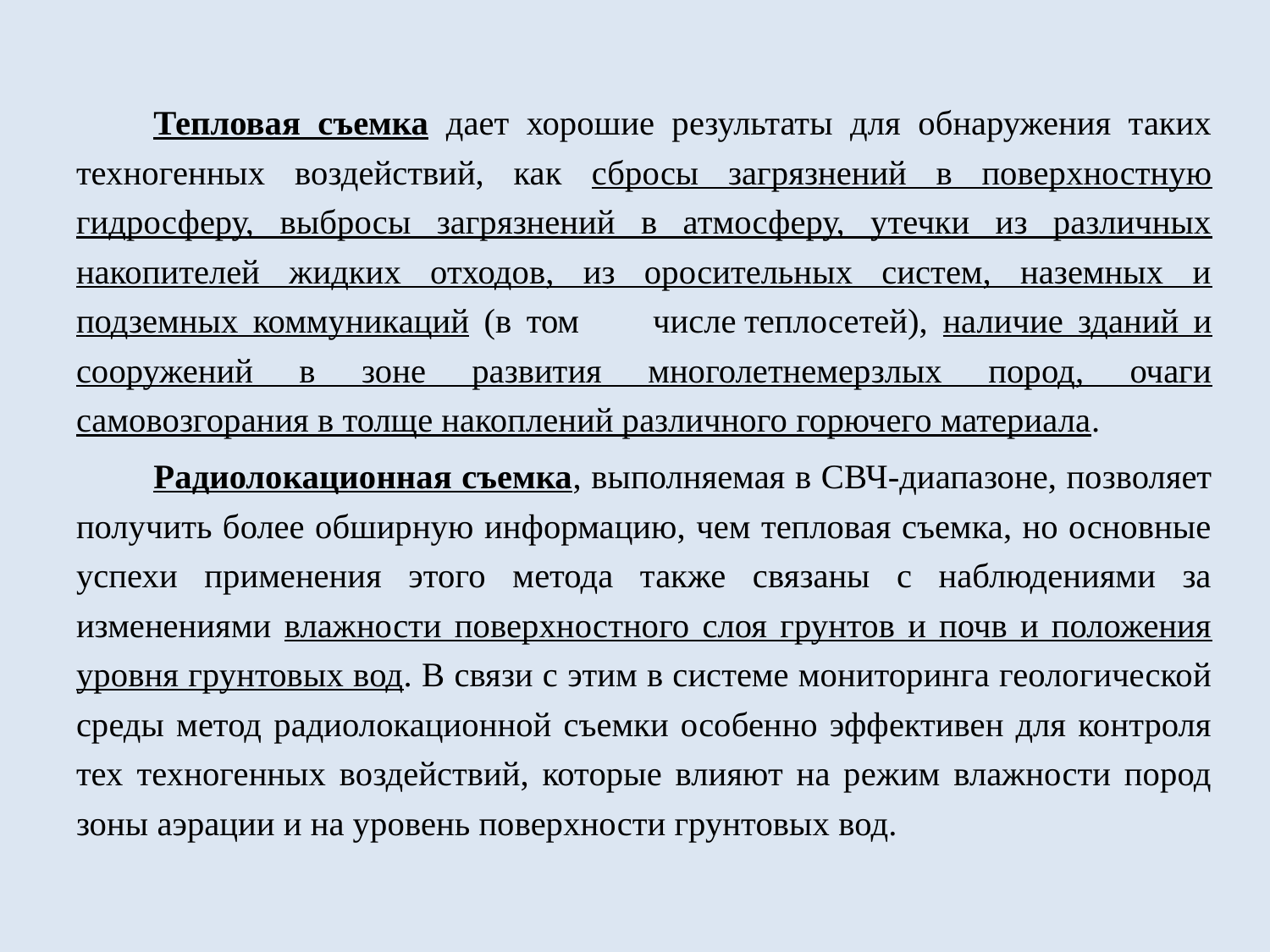

Тепловая съемка дает хорошие результаты для обнаружения таких техногенных воздействий, как сбросы загрязнений в поверхностную гидросферу, выбросы загрязнений в атмосферу, утечки из различных накопителей жидких отходов, из оросительных систем, наземных и подземных коммуникаций (в том     числе	теплосетей), наличие зданий и сооружений в зоне развития многолетнемерзлых пород, очаги самовозгорания в толще накоплений различного горючего материала.
	Радиолокационная съемка, выполняемая в СВЧ-диапазоне, позволяет получить более обширную информацию, чем тепловая съемка, но основные успехи применения этого метода также связаны с наблюдениями за изменениями влажности поверхностного слоя грунтов и почв и положения уровня грунтовых вод. В связи с этим в системе мониторинга геологической среды метод радиолокационной съемки особенно эффективен для контроля тех техногенных воздействий, которые влияют на режим влажности пород зоны аэрации и на уровень поверхности грунтовых вод.